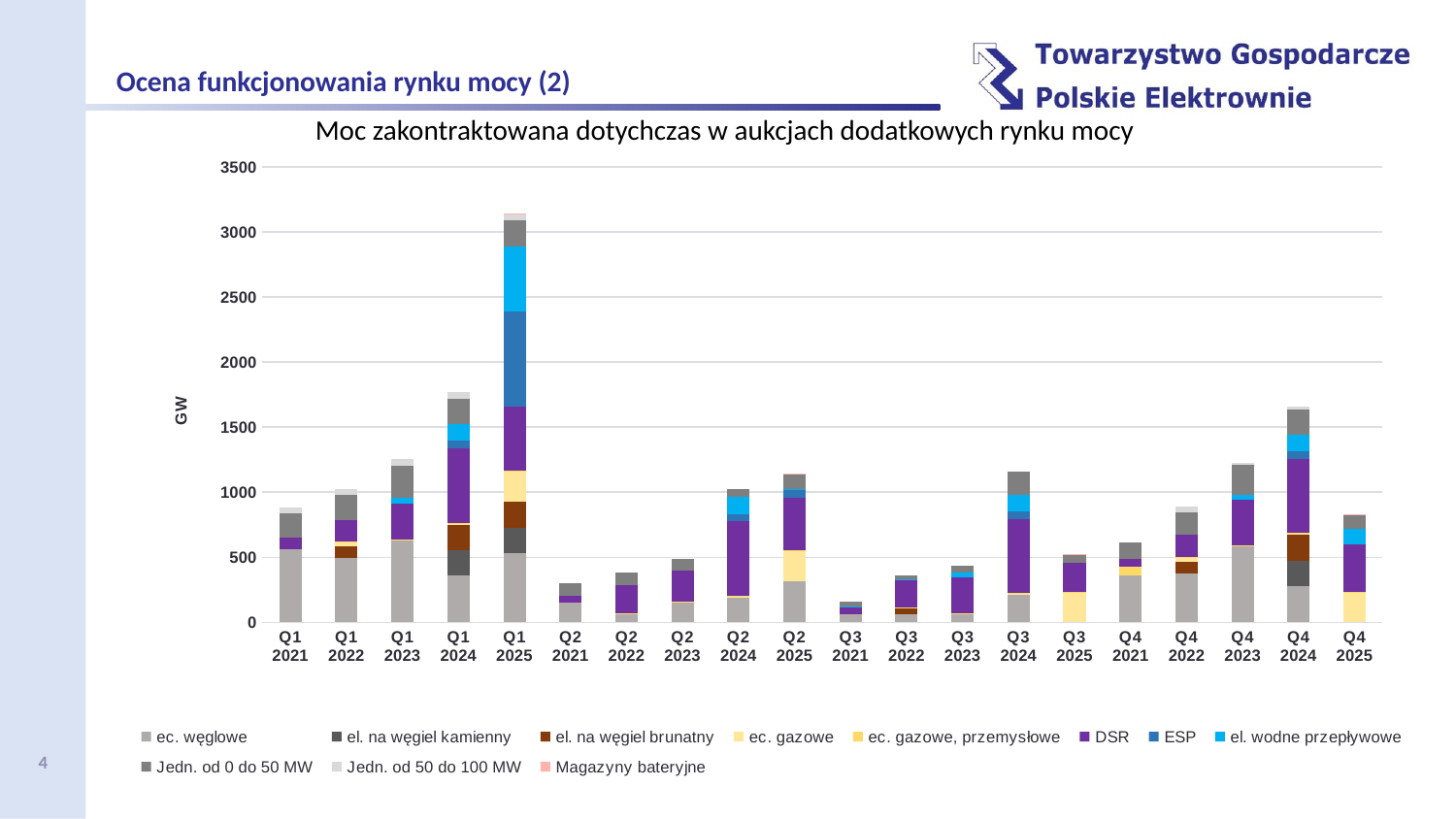

Ocena funkcjonowania rynku mocy (2)

Moc zakontraktowana dotychczas w aukcjach dodatkowych rynku mocy

### Chart

| Category | ec. węglowe | el. na węgiel kamienny | el. na węgiel brunatny | ec. gazowe | ec. gazowe, przemysłowe | DSR | ESP | el. wodne przepływowe | Jedn. od 0 do 50 MW | Jedn. od 50 do 100 MW | Magazyny bateryjne |
|---|---|---|---|---|---|---|---|---|---|---|---|
| Q1 2021 | 558.993 | None | None | None | None | 90.0 | None | None | 188.938 | 43.0 | None |
| Q1 2022 | 490.993 | None | 91.0 | 30.18 | 7.6 | 169.0 | None | None | 189.216 | 42.685 | None |
| Q1 2023 | 631.291 | None | None | None | 7.6 | 274.0 | None | 45.0 | 246.294 | 50.0 | None |
| Q1 2024 | 359.737 | 192.696 | 200.954 | 4.0 | 7.6 | 574.0 | 54.609 | 131.41 | 191.311 | 50.0 | None |
| Q1 2025 | 530.503 | 194.418 | 202.75 | 229.0 | 7.6 | 492.506 | 730.369 | 497.176 | 207.403 | 50.0 | 2.928 |
| Q2 2021 | 154.993 | None | None | None | None | 50.0 | None | None | 98.267 | None | None |
| Q2 2022 | 64.993 | None | None | None | 7.6 | 211.0 | None | None | 96.178 | None | None |
| Q2 2023 | 154.993 | None | None | None | 7.6 | 234.0 | None | None | 91.913 | None | None |
| Q2 2024 | 191.778 | None | None | 4.0 | 7.6 | 572.0 | 54.609 | 131.41 | 60.798 | None | None |
| Q2 2025 | 317.503 | None | None | 229.0 | 7.6 | 405.5 | 54.653 | 10.264 | 115.107 | None | 2.928 |
| Q3 2021 | 64.993 | None | None | None | None | 50.0 | None | 10.0 | 31.017 | None | None |
| Q3 2022 | 64.993 | None | 40.0 | None | 7.6 | 211.0 | None | 10.0 | 27.328 | None | None |
| Q3 2023 | 64.993 | None | None | None | 7.6 | 272.0 | None | 39.0 | 51.663 | None | None |
| Q3 2024 | 216.737 | None | None | 4.0 | 7.6 | 568.0 | 54.609 | 131.41 | 171.811 | None | None |
| Q3 2025 | None | None | None | 229.0 | 7.6 | 224.0 | None | None | 61.041 | None | 2.928 |
| Q4 2021 | 357.993 | None | None | None | 72.0 | 58.0 | None | None | 128.767 | None | None |
| Q4 2022 | 374.993 | None | 91.0 | 30.18 | 7.6 | 169.0 | None | None | 172.346 | 42.685 | None |
| Q4 2023 | 581.291 | None | None | None | 7.6 | 350.0 | None | 43.0 | 224.672 | 20.0 | None |
| Q4 2024 | 279.737 | 192.696 | 200.954 | 4.0 | 7.6 | 574.0 | 54.609 | 131.41 | 189.311 | 20.0 | None |
| Q4 2025 | None | None | None | 229.0 | 7.6 | 361.0 | None | 121.231 | 109.107 | None | 2.928 |
4